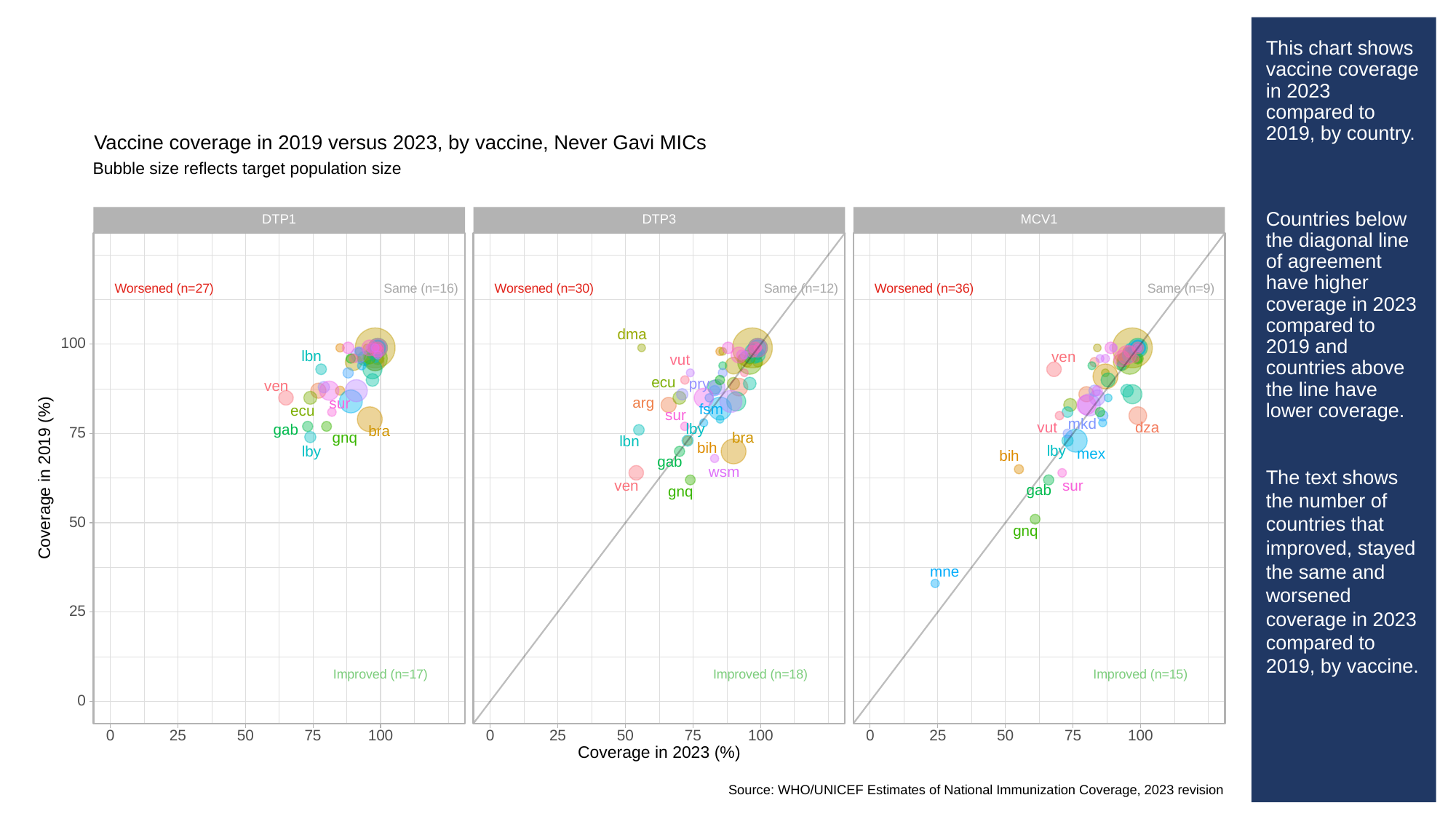

# This chart shows vaccine coverage in 2023 compared to 2019, by country.

Countries below the diagonal line of agreement have higher coverage in 2023 compared to 2019 and countries above the line have lower coverage.

The text shows the number of countries that improved, stayed the same and worsened coverage in 2023 compared to 2019, by vaccine.

Vaccine coverage in 2019 versus 2023, by vaccine, Never Gavi MICs
Bubble size reflects target population size

MCV1
DTP3
DTP1

Worsened (n=27)
Same (n=16)
Worsened (n=30)
Same (n=12)
Worsened (n=36)
Same (n=9)

dma

100

lbn

ven

vut

ecu

pry

ven

arg

sur
fsm

ecu

sur

mkd

lby
dza
vut
gab

bra
75

bra
gnq

lbn

bih
lby
lby

mex
bih

gab

wsm

Coverage in 2019 (%)

sur
ven
gab
gnq

50

gnq

mne

25

Improved (n=17)
Improved (n=18)
Improved (n=15)
0

0
25
50
100
0
25
50
100
0
25
50
100
75
75
75
Coverage in 2023 (%)

Source: WHO/UNICEF Estimates of National Immunization Coverage, 2023 revision